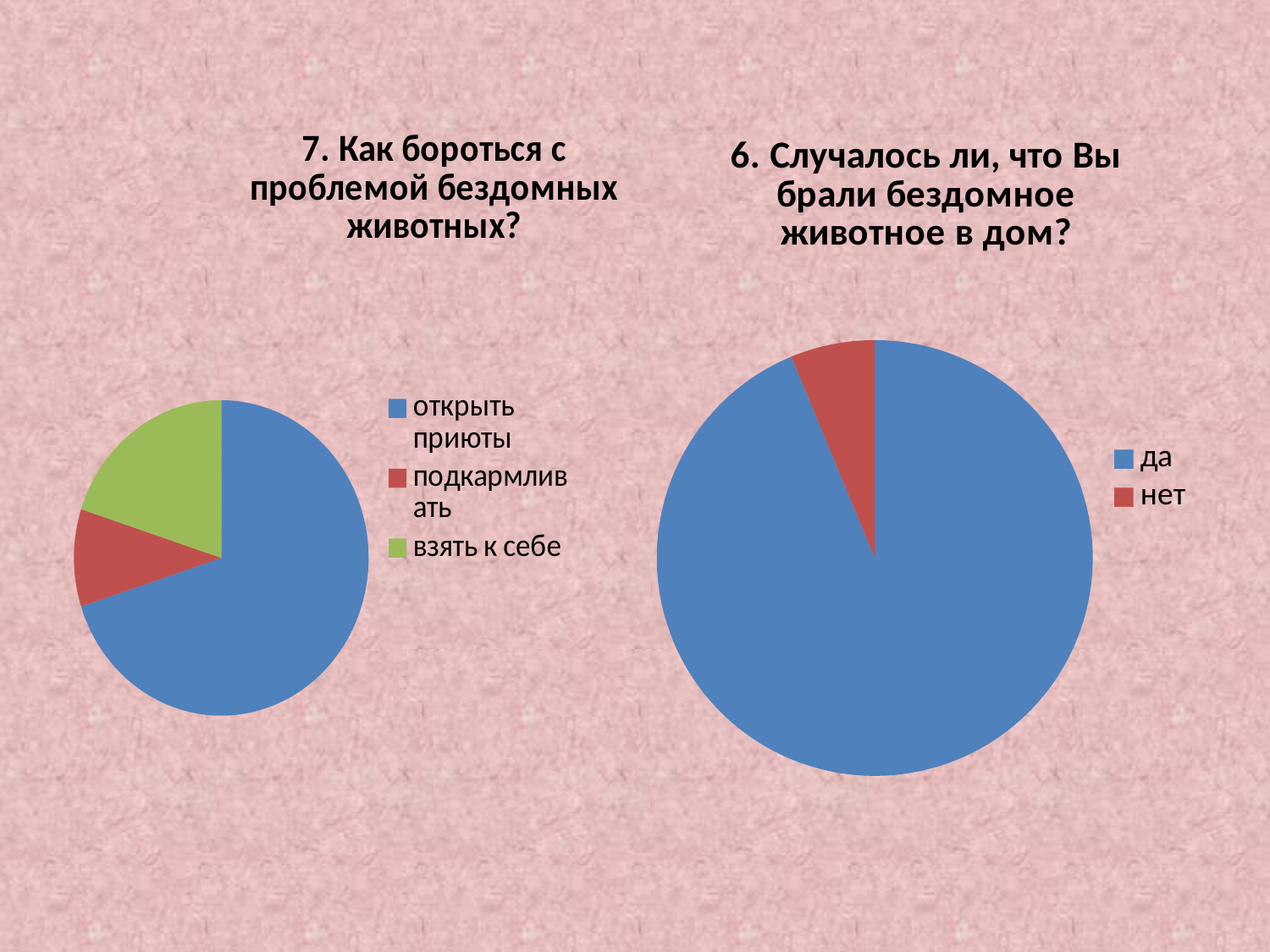

### Chart: 7. Как бороться с проблемой бездомных животных?

| Category | Продажи |
|---|---|
| открыть приюты | 70.0 |
| подкармливать | 10.0 |
| взять к себе | 20.0 |

### Chart:

| Category | 6. Случалось ли, что Вы брали бездомное животное в дом? |
|---|---|
| да | 60.0 |
| нет | 4.0 |